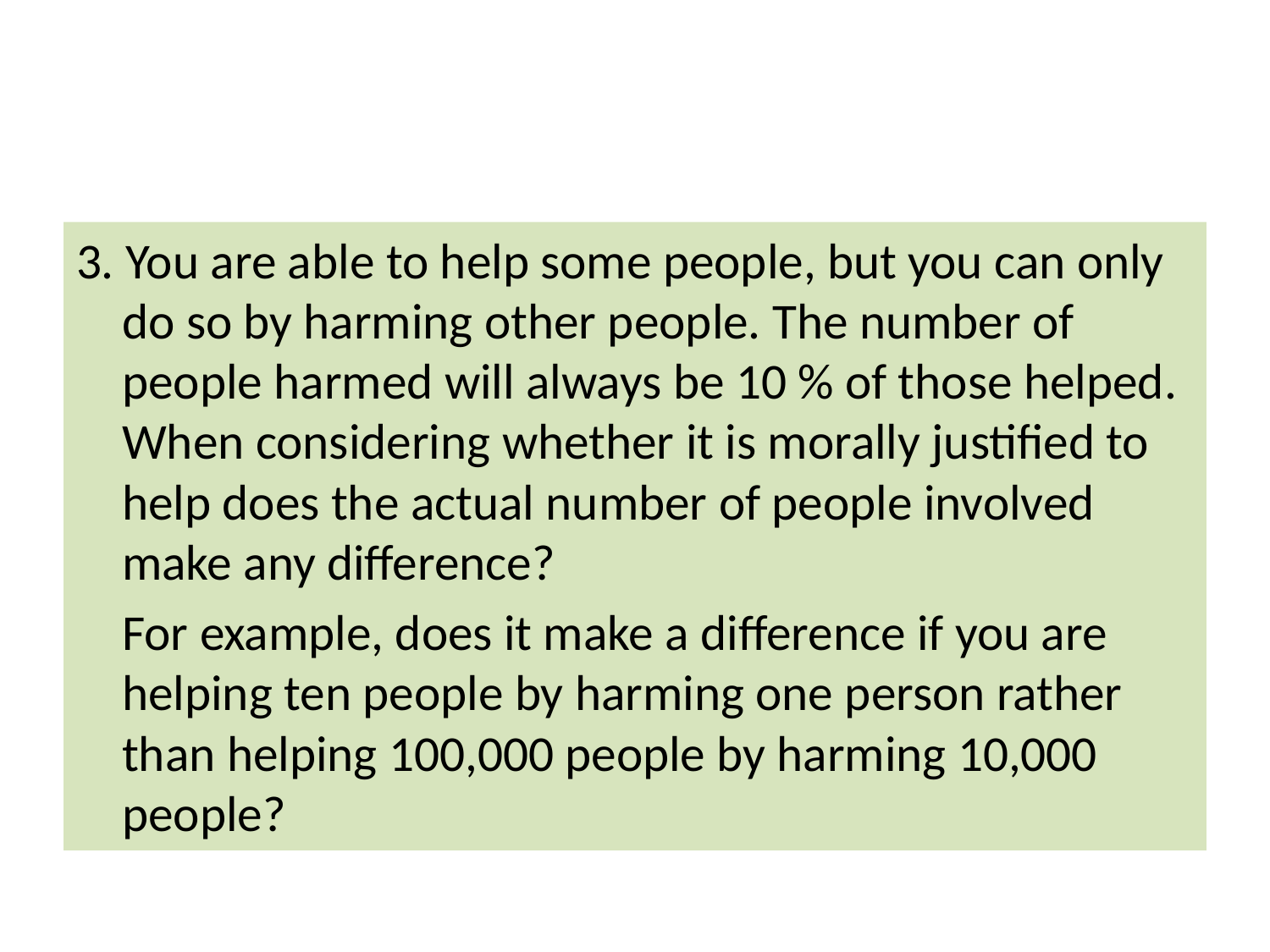

#
3. You are able to help some people, but you can only do so by harming other people. The number of people harmed will always be 10 % of those helped. When considering whether it is morally justified to help does the actual number of people involved make any difference?
		For example, does it make a difference if you are helping ten people by harming one person rather than helping 100,000 people by harming 10,000 people?